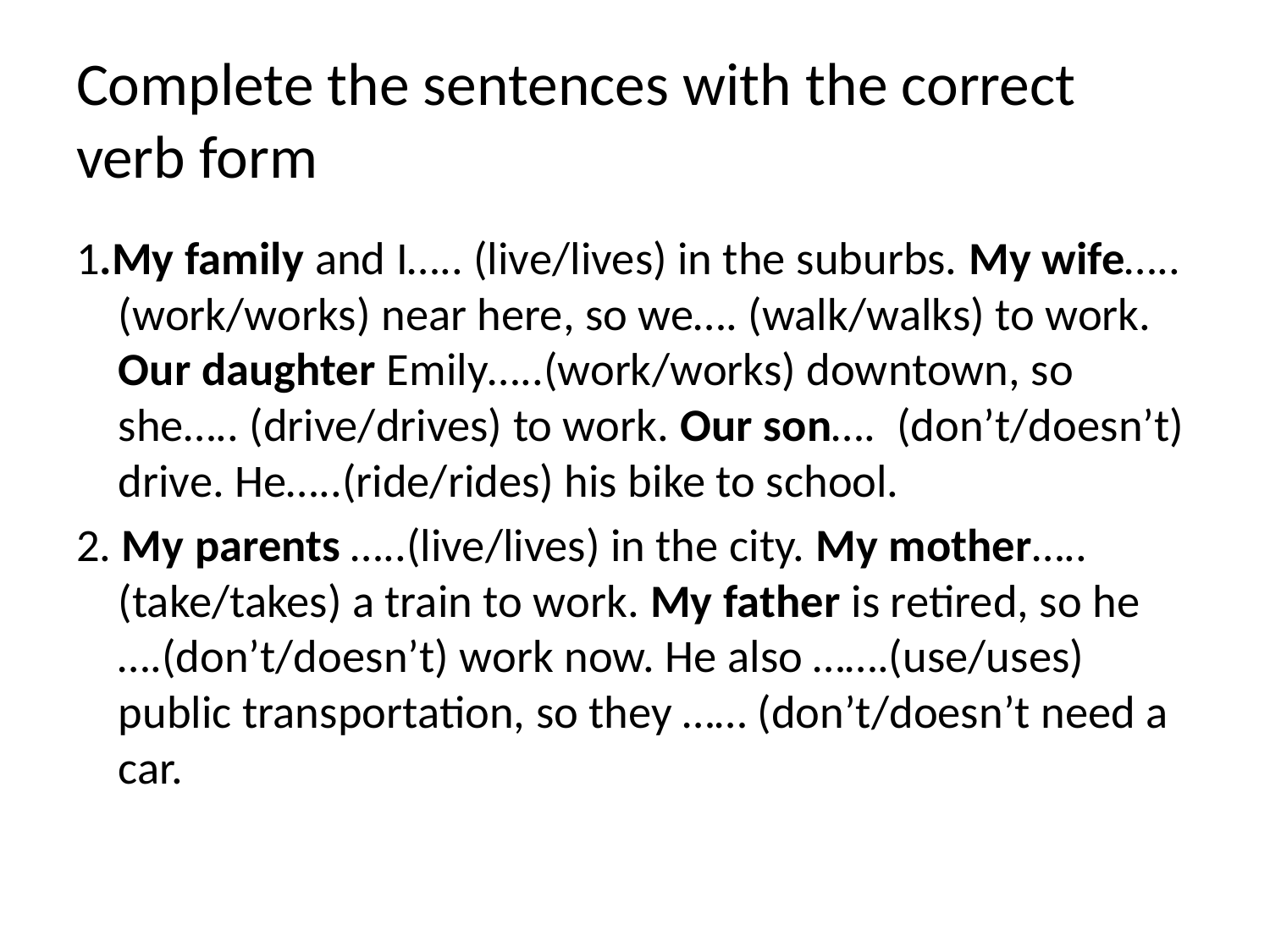

# Complete the sentences with the correct verb form
1.My family and I….. (live/lives) in the suburbs. My wife….. (work/works) near here, so we…. (walk/walks) to work. Our daughter Emily…..(work/works) downtown, so she….. (drive/drives) to work. Our son….  (don’t/doesn’t) drive. He…..(ride/rides) his bike to school.
2. My parents …..(live/lives) in the city. My mother….. (take/takes) a train to work. My father is retired, so he ….(don’t/doesn’t) work now. He also …….(use/uses) public transportation, so they …… (don’t/doesn’t need a car.